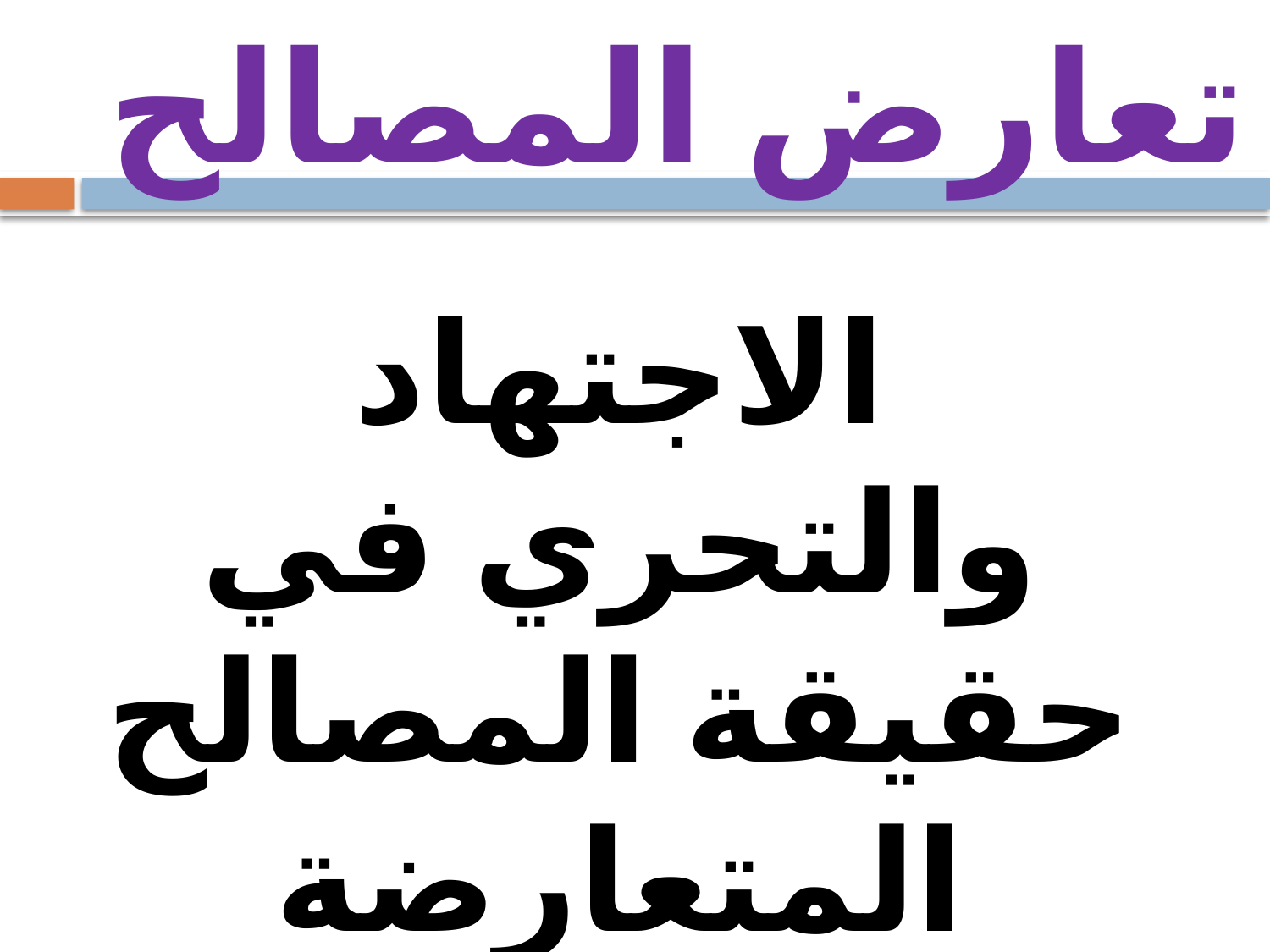

# تعارض المصالح
الاجتهاد والتحري في حقيقة المصالح المتعارضة